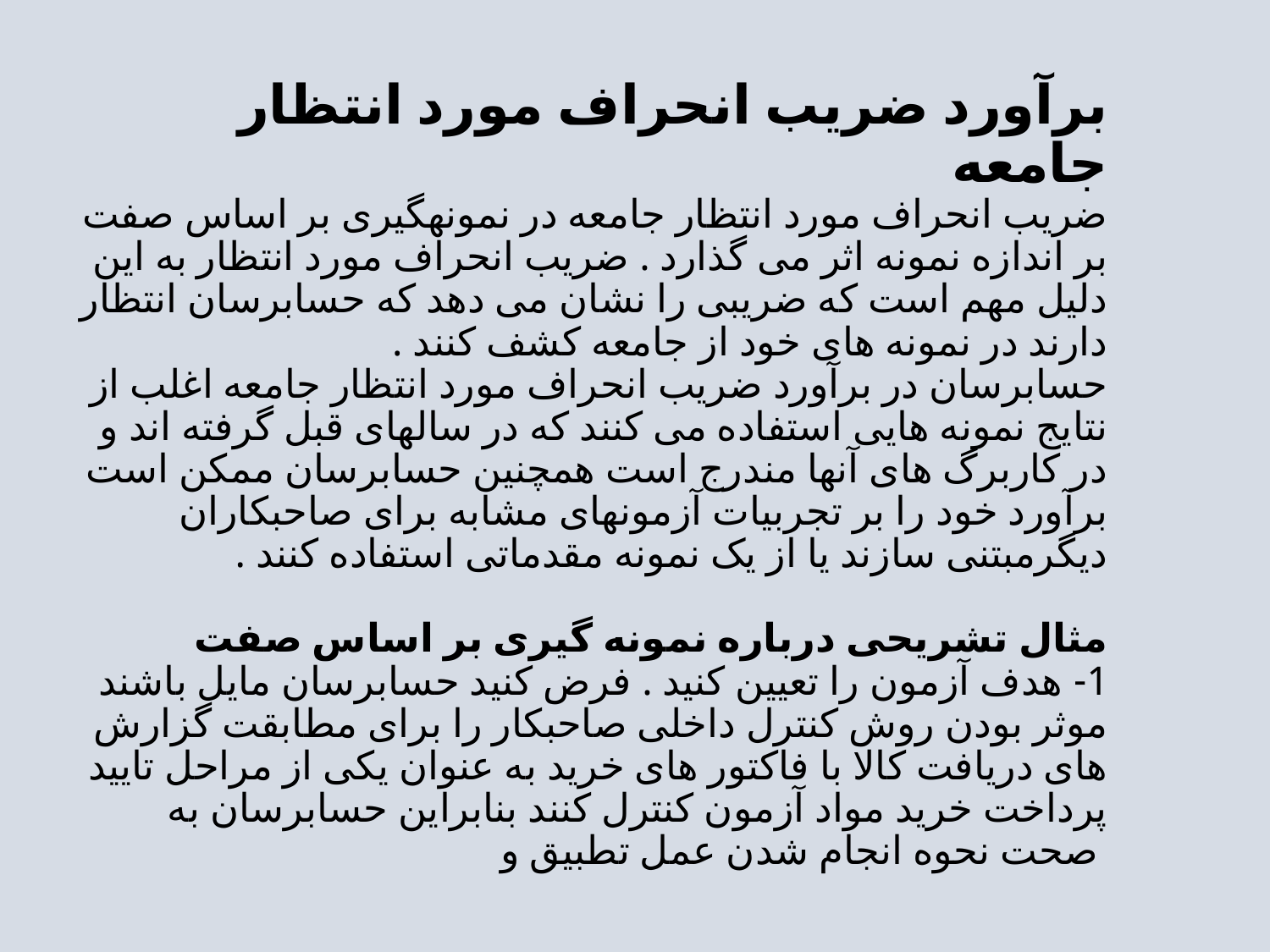

# برآورد ضریب انحراف مورد انتظار جامعه ضریب انحراف مورد انتظار جامعه در نمونهگیری بر اساس صفت بر اندازه نمونه اثر می گذارد . ضریب انحراف مورد انتظار به این دلیل مهم است که ضریبی را نشان می دهد که حسابرسان انتظار دارند در نمونه های خود از جامعه کشف کنند . حسابرسان در برآورد ضریب انحراف مورد انتظار جامعه اغلب از نتایج نمونه هایی استفاده می کنند که در سالهای قبل گرفته اند و در کاربرگ های آنها مندرج است همچنین حسابرسان ممکن است برآورد خود را بر تجربیات آزمونهای مشابه برای صاحبکاران دیگرمبتنی سازند یا از یک نمونه مقدماتی استفاده کنند . مثال تشریحی درباره نمونه گیری بر اساس صفت 1- هدف آزمون را تعیین کنید . فرض کنید حسابرسان مایل باشند موثر بودن روش کنترل داخلی صاحبکار را برای مطابقت گزارش های دریافت کالا با فاکتور های خرید به عنوان یکی از مراحل تایید پرداخت خرید مواد آزمون کنترل کنند بنابراین حسابرسان به صحت نحوه انجام شدن عمل تطبیق و